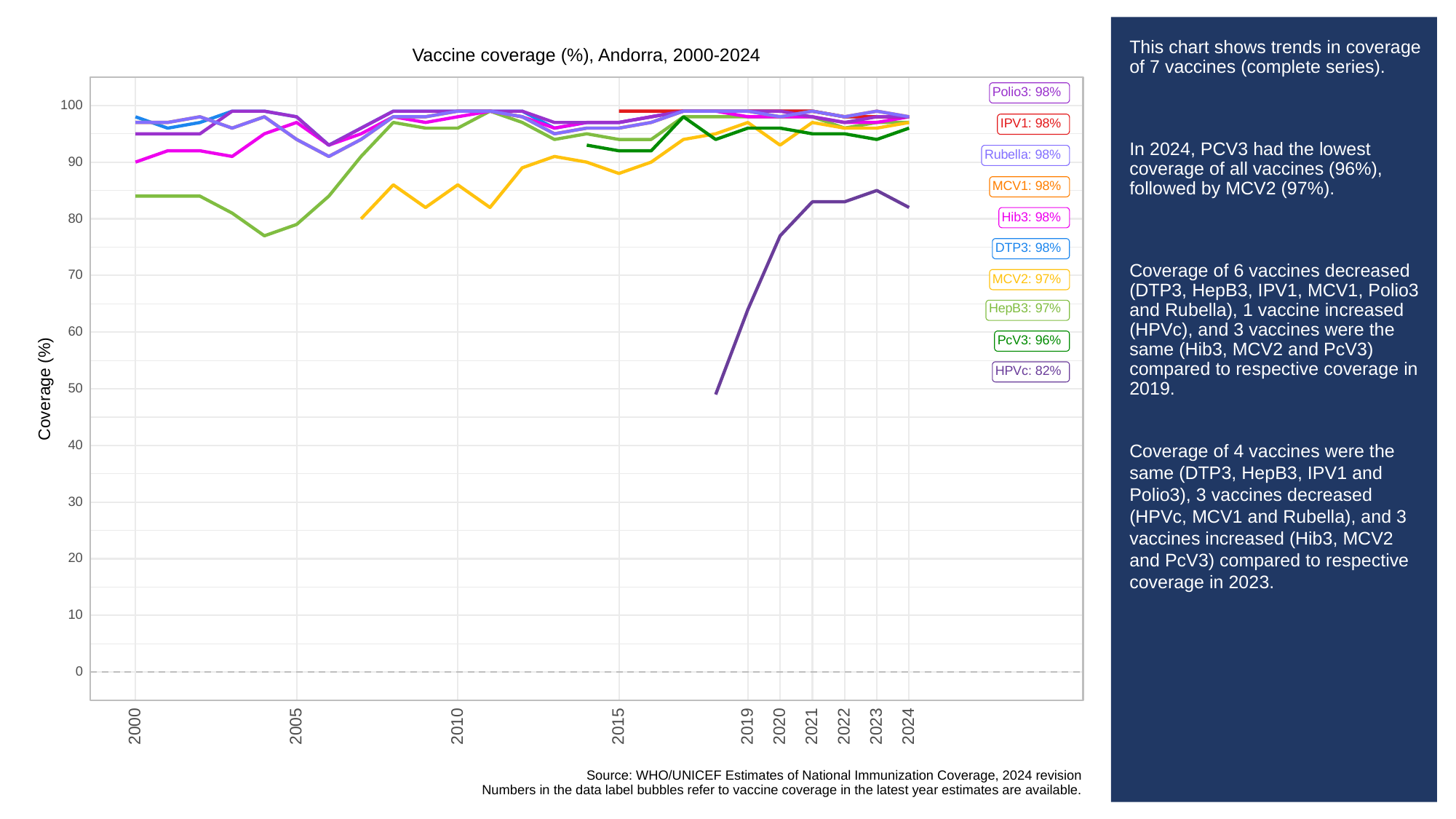

# This chart shows trends in coverage of 7 vaccines (complete series).

In 2024, PCV3 had the lowest coverage of all vaccines (96%), followed by MCV2 (97%).

Coverage of 6 vaccines decreased (DTP3, HepB3, IPV1, MCV1, Polio3 and Rubella), 1 vaccine increased (HPVc), and 3 vaccines were the same (Hib3, MCV2 and PcV3) compared to respective coverage in 2019.

Coverage of 4 vaccines were the same (DTP3, HepB3, IPV1 and Polio3), 3 vaccines decreased (HPVc, MCV1 and Rubella), and 3 vaccines increased (Hib3, MCV2 and PcV3) compared to respective coverage in 2023.

Vaccine coverage (%), Andorra, 2000-2024

Polio3: 98%

100

IPV1: 98%

Rubella: 98%
90

MCV1: 98%

Hib3: 98%
80

DTP3: 98%

70
MCV2: 97%

HepB3: 97%

60

PcV3: 96%

HPVc: 82%
Coverage (%)
50

40

30

20

10

0

2023
2000
2005
2010
2015
2019
2020
2021
2022
2024
Source: WHO/UNICEF Estimates of National Immunization Coverage, 2024 revision
Numbers in the data label bubbles refer to vaccine coverage in the latest year estimates are available.